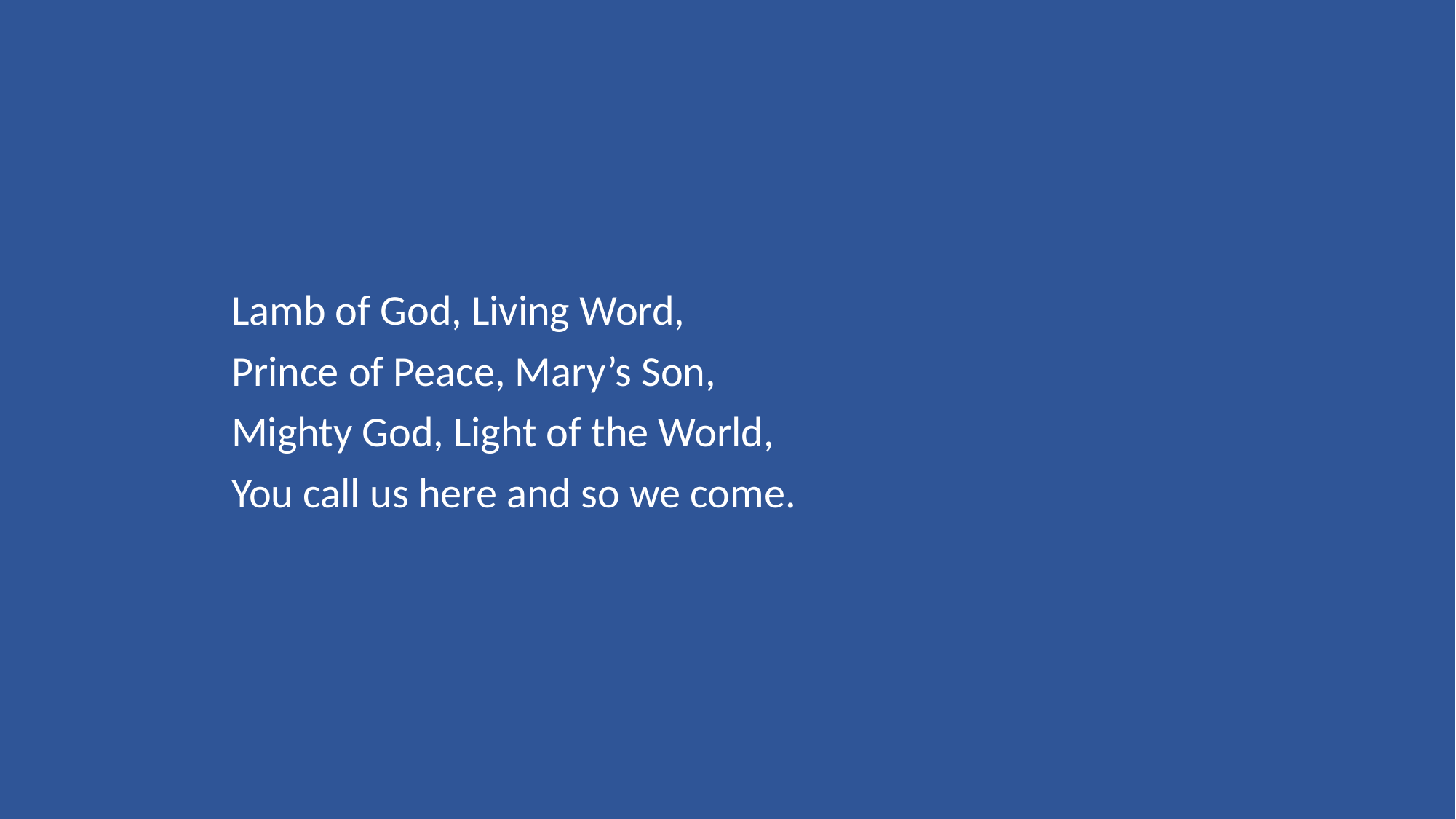

Lamb of God, Living Word,
Prince of Peace, Mary’s Son,
Mighty God, Light of the World,
You call us here and so we come.